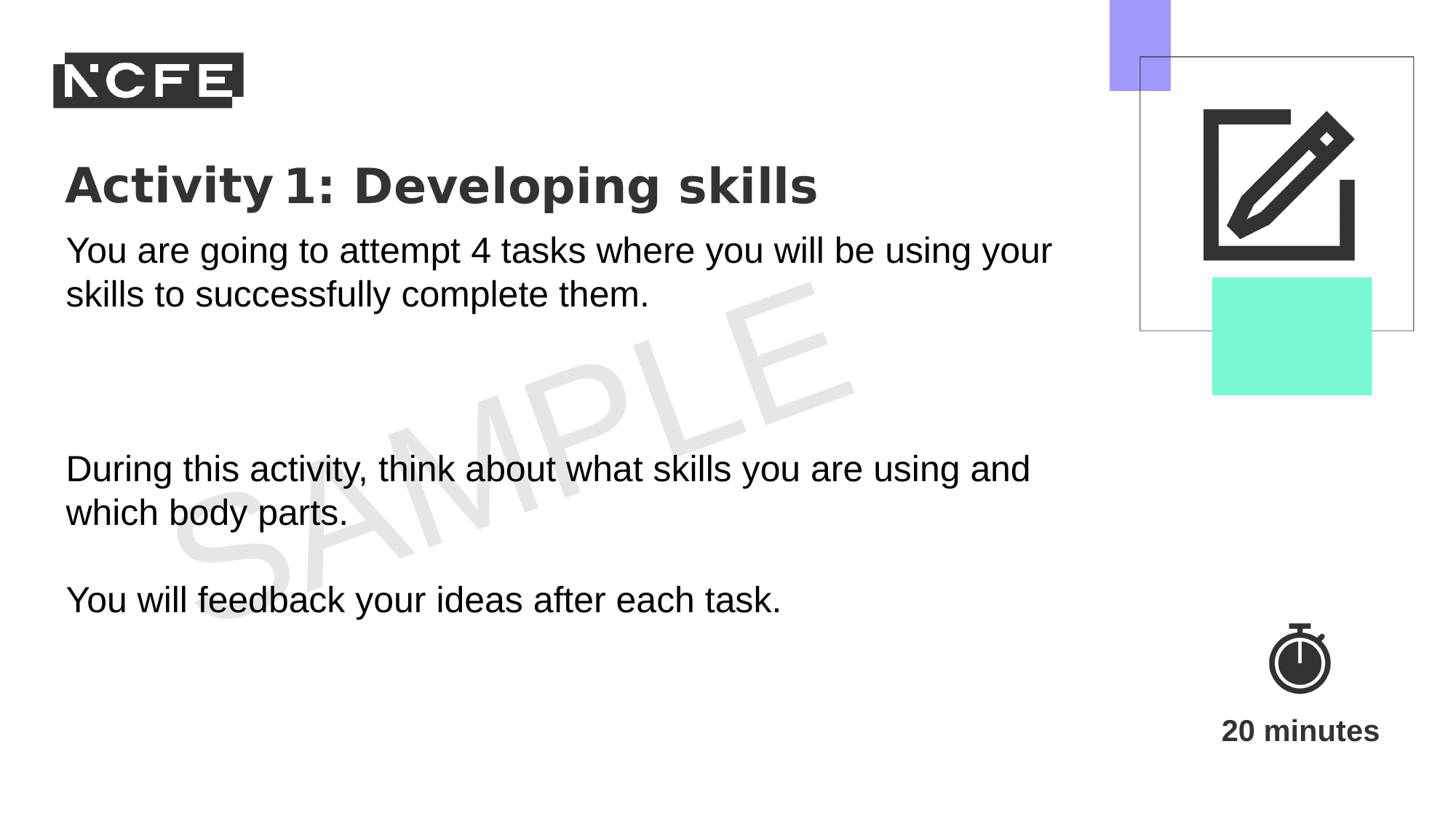

1: Developing skills
You are going to attempt 4 tasks where you will be using your skills to successfully complete them.

During this activity, think about what skills you are using and which body parts.

You will feedback your ideas after each task.
20 minutes